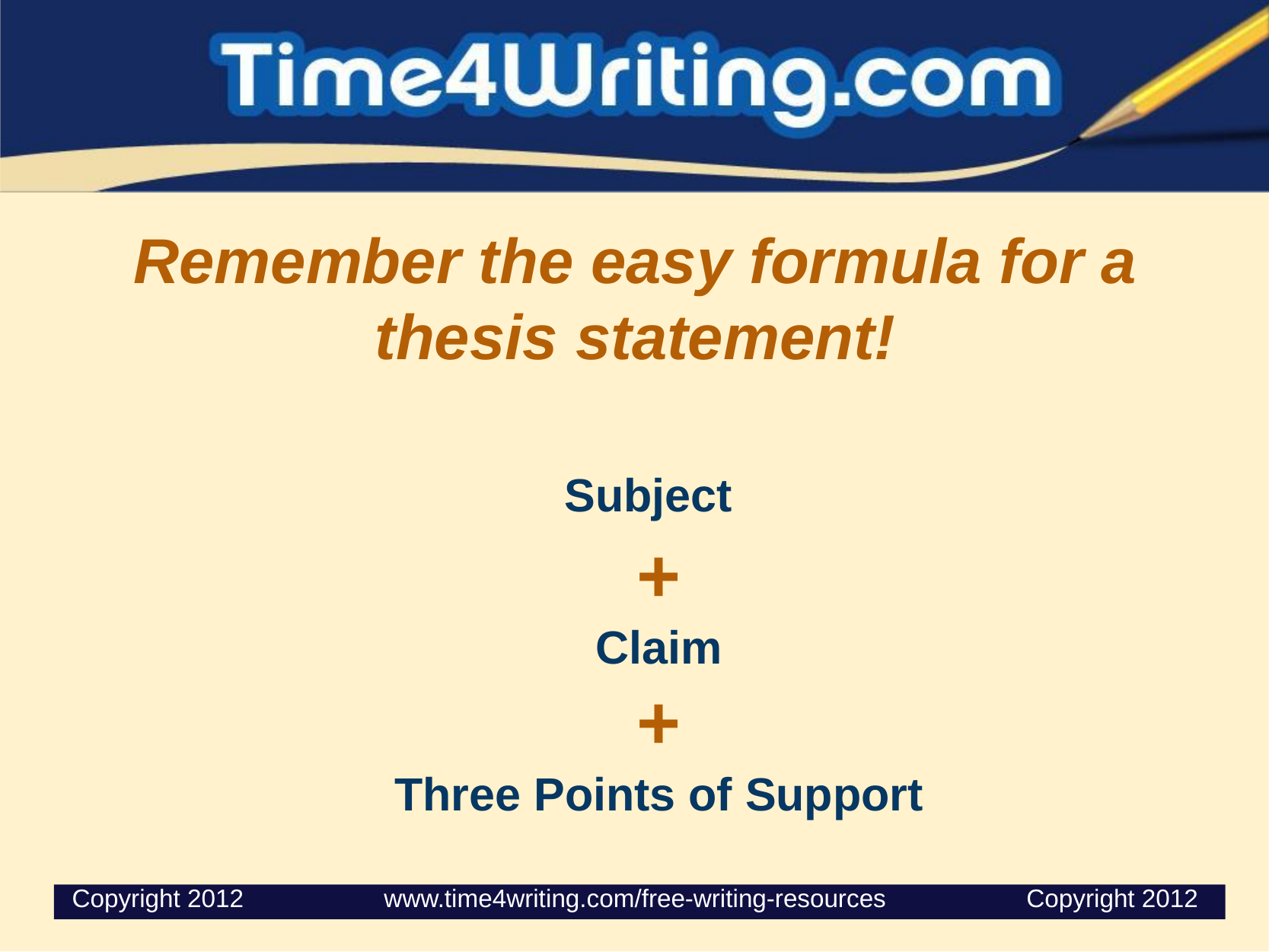

# Remember the easy formula for a thesis statement!
Subject
+
Claim
 +
Three Points of Support

 Copyright 2012                    www.time4writing.com/free-writing-resources                    Copyright 2012